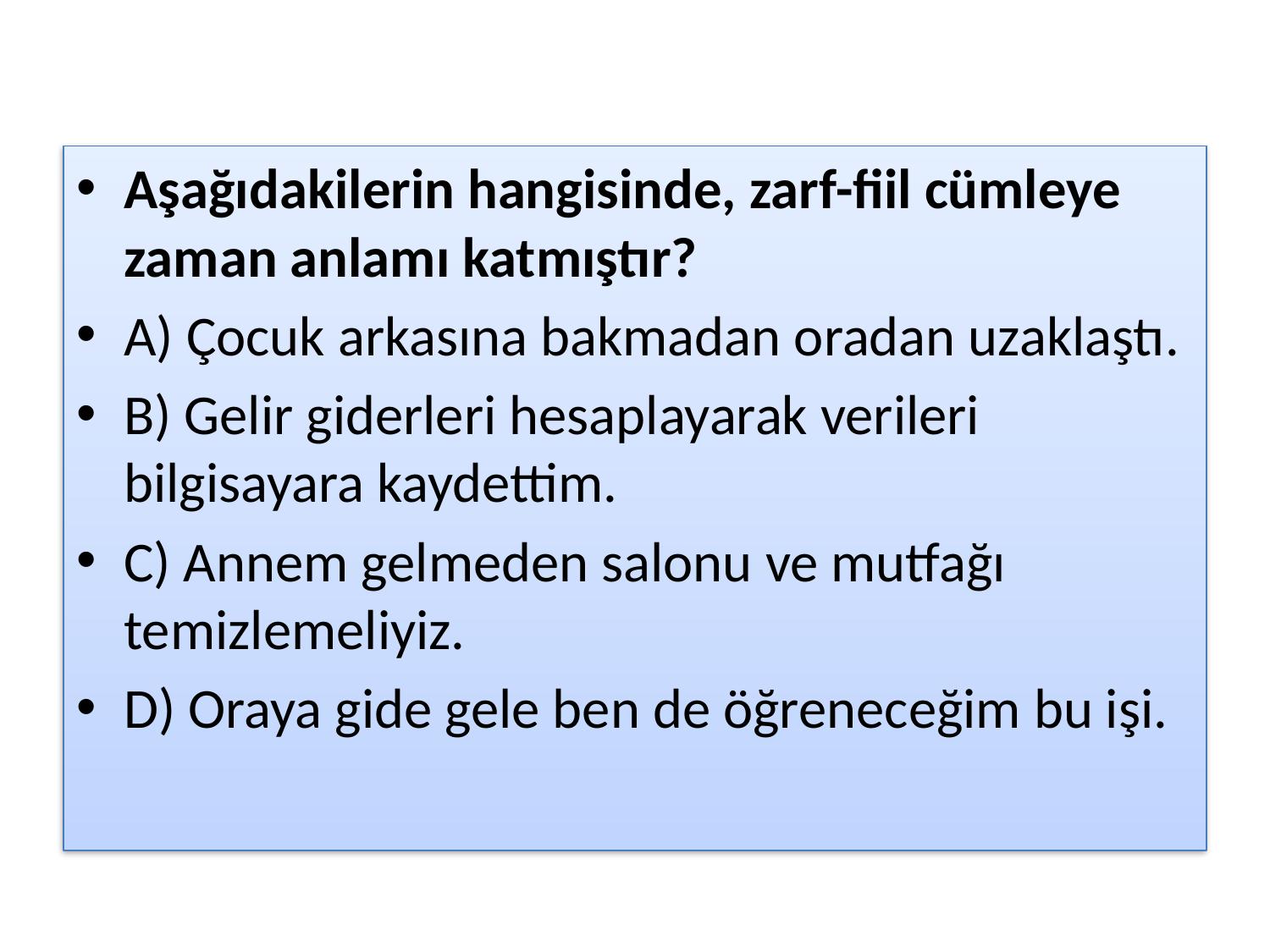

#
Aşağıdakilerin hangisinde, zarf-fiil cümleye zaman anlamı katmıştır?
A) Çocuk arkasına bakmadan oradan uzaklaştı.
B) Gelir giderleri hesaplayarak verileri bilgisayara kaydettim.
C) Annem gelmeden salonu ve mutfağı temizlemeliyiz.
D) Oraya gide gele ben de öğreneceğim bu işi.